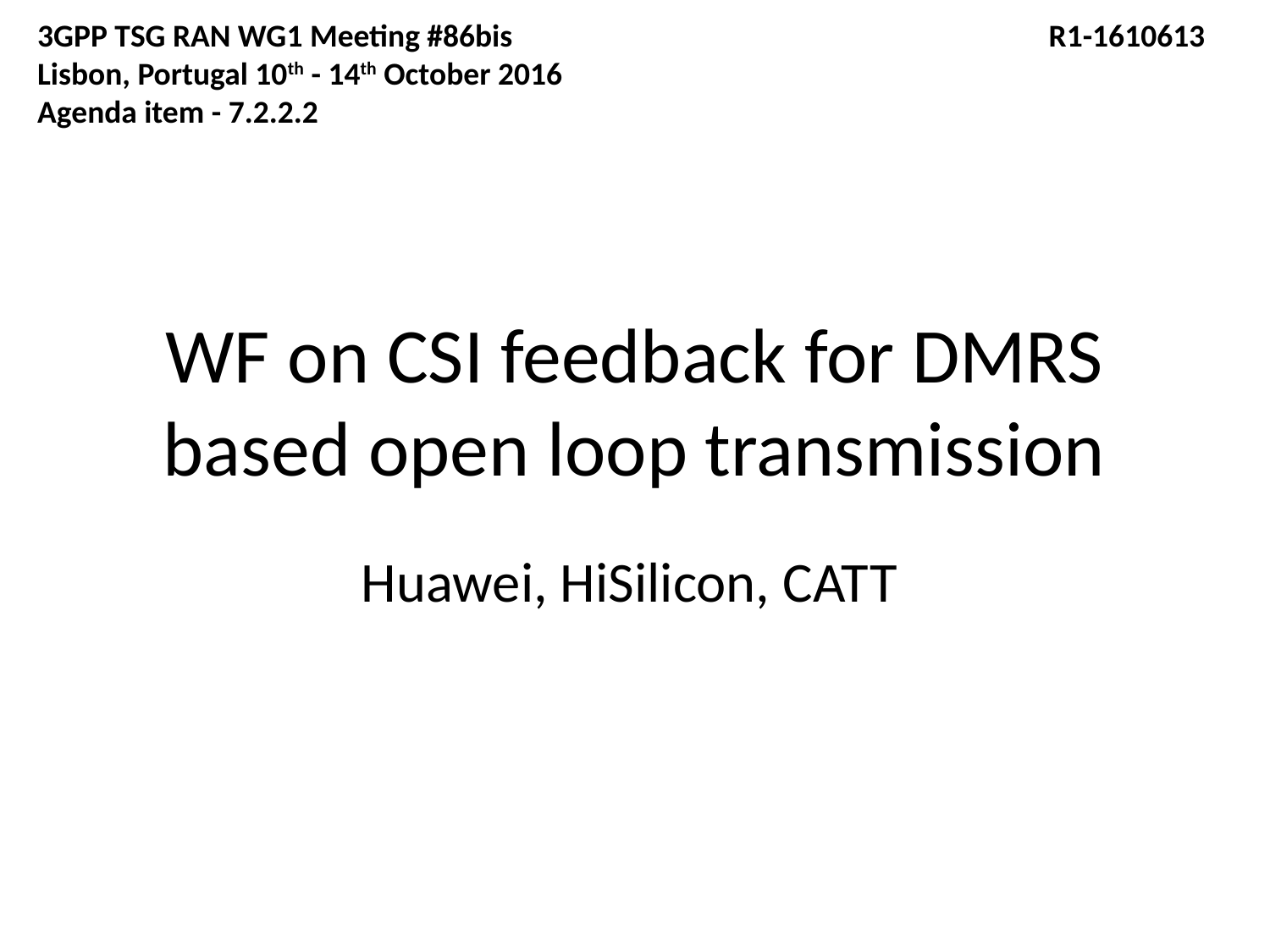

3GPP TSG RAN WG1 Meeting #86bis				                 R1-1610613
Lisbon, Portugal 10th - 14th October 2016
Agenda item - 7.2.2.2
# WF on CSI feedback for DMRS based open loop transmission
Huawei, HiSilicon, CATT